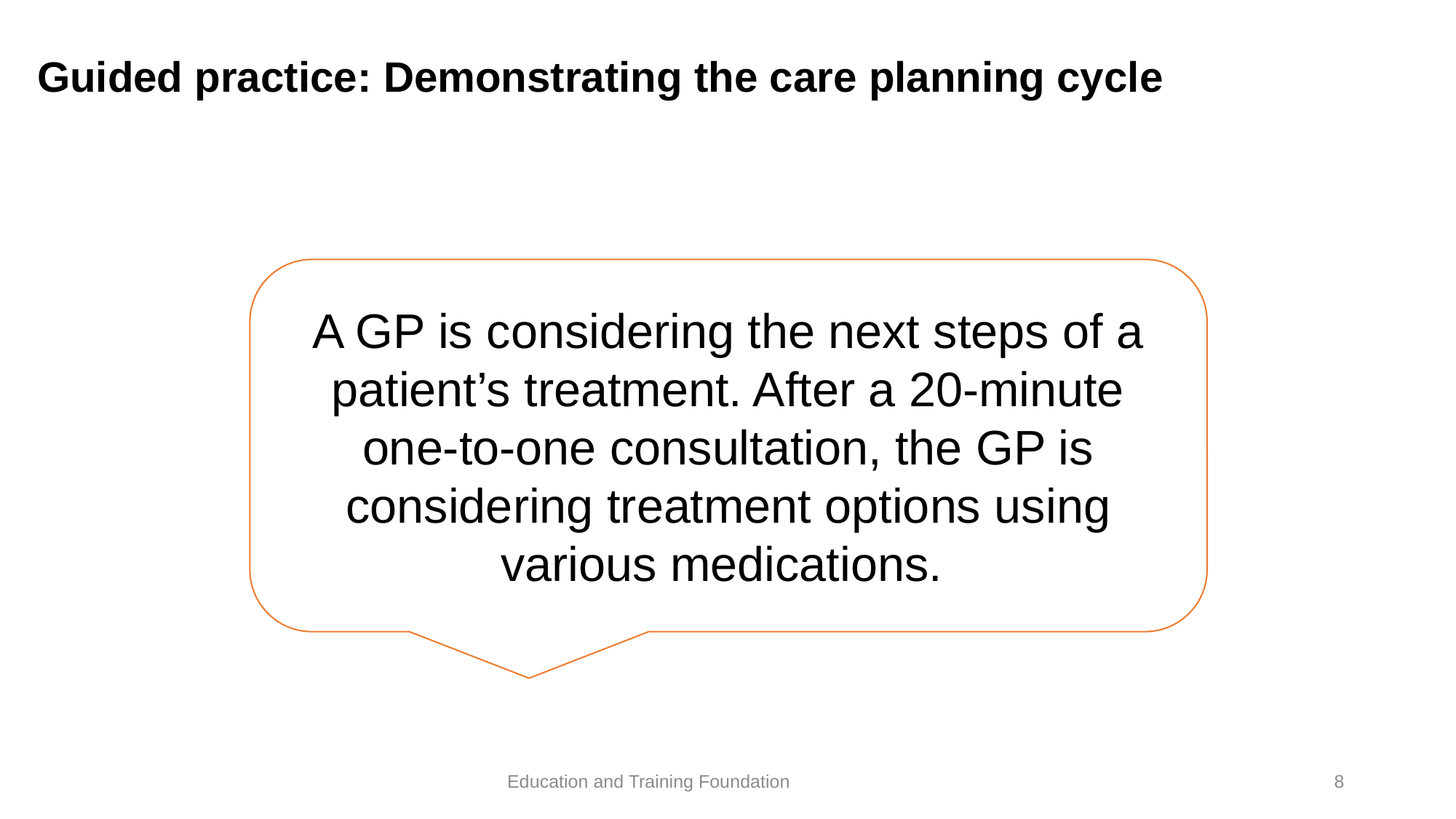

# Guided practice: Demonstrating the care planning cycle
A GP is considering the next steps of a patient’s treatment. After a 20-minute one-to-one consultation, the GP is considering treatment options using various medications.
8
Education and Training Foundation